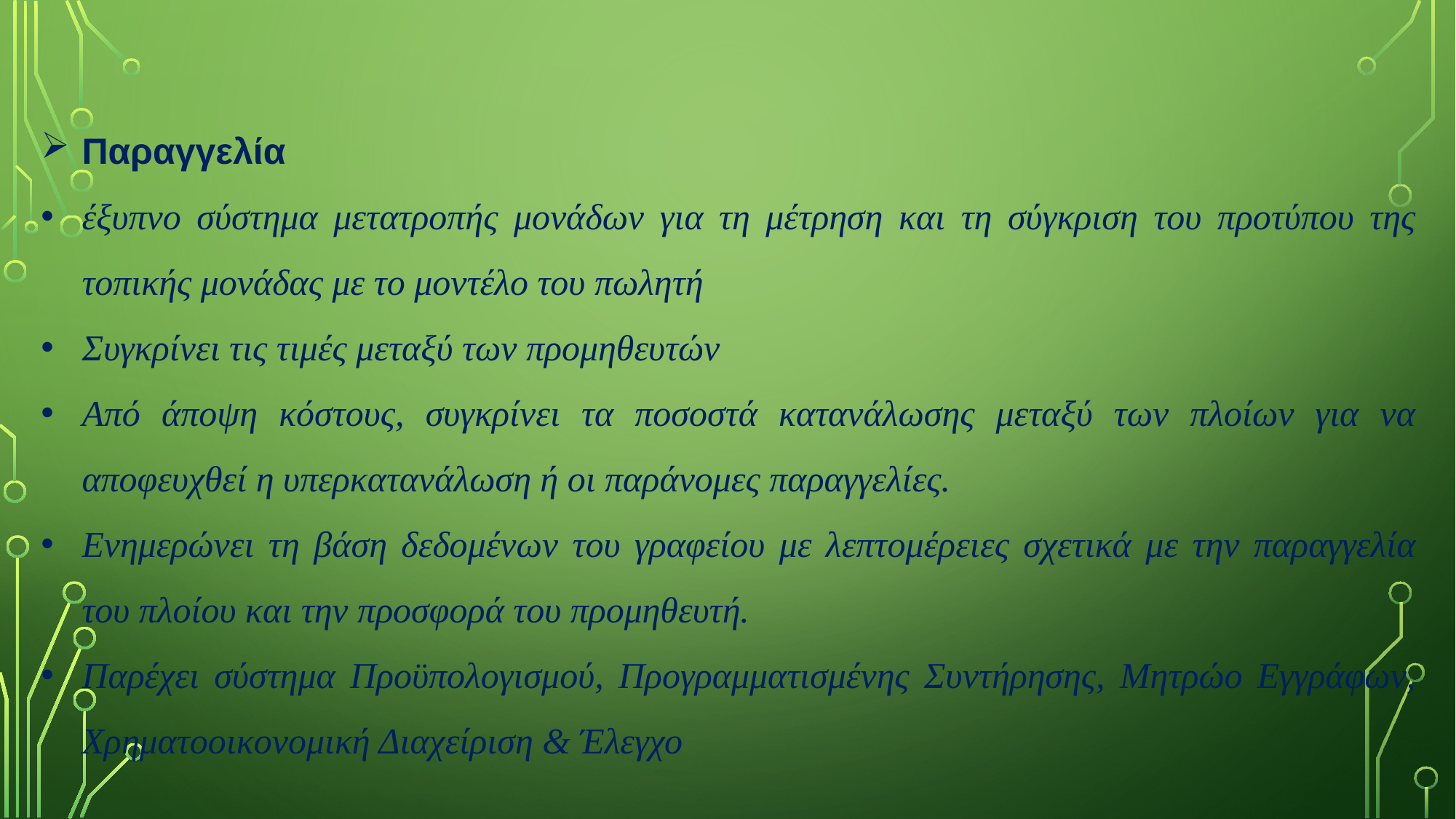

Παραγγελία
έξυπνο σύστημα μετατροπής μονάδων για τη μέτρηση και τη σύγκριση του προτύπου της τοπικής μονάδας με το μοντέλο του πωλητή
Συγκρίνει τις τιμές μεταξύ των προμηθευτών
Από άποψη κόστους, συγκρίνει τα ποσοστά κατανάλωσης μεταξύ των πλοίων για να αποφευχθεί η υπερκατανάλωση ή οι παράνομες παραγγελίες.
Ενημερώνει τη βάση δεδομένων του γραφείου με λεπτομέρειες σχετικά με την παραγγελία του πλοίου και την προσφορά του προμηθευτή.
Παρέχει σύστημα Προϋπολογισμού, Προγραμματισμένης Συντήρησης, Μητρώο Εγγράφων, Χρηματοοικονομική Διαχείριση & Έλεγχο